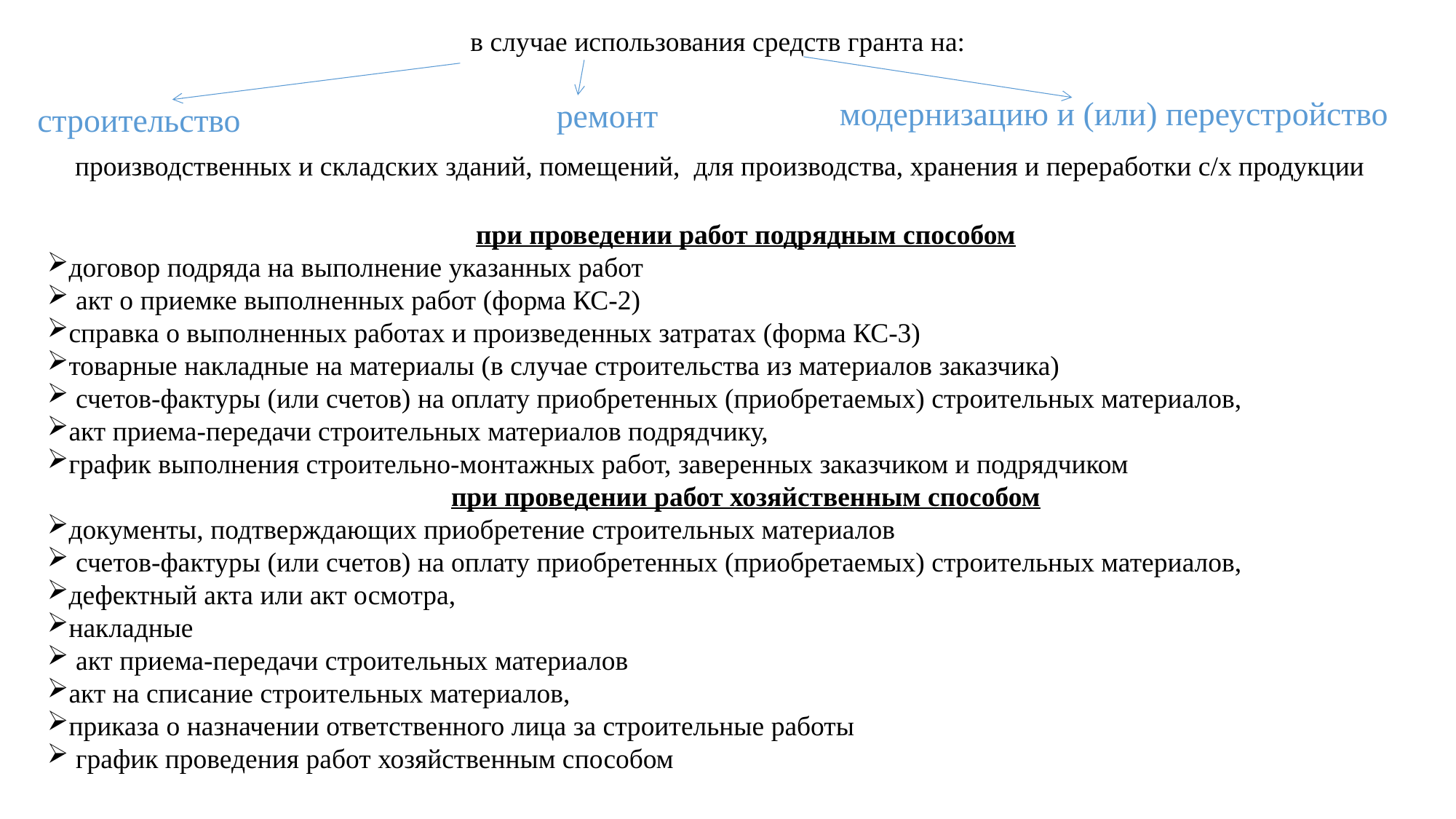

в случае использования средств гранта на:
модернизацию и (или) переустройство
ремонт
строительство
производственных и складских зданий, помещений,  для производства, хранения и переработки с/х продукции
при проведении работ подрядным способом
договор подряда на выполнение указанных работ
 акт о приемке выполненных работ (форма КС-2)
справка о выполненных работах и произведенных затратах (форма КС-3)
товарные накладные на материалы (в случае строительства из материалов заказчика)
 счетов-фактуры (или счетов) на оплату приобретенных (приобретаемых) строительных материалов,
акт приема-передачи строительных материалов подрядчику,
график выполнения строительно-монтажных работ, заверенных заказчиком и подрядчиком
при проведении работ хозяйственным способом
документы, подтверждающих приобретение строительных материалов
 счетов-фактуры (или счетов) на оплату приобретенных (приобретаемых) строительных материалов,
дефектный акта или акт осмотра,
накладные
 акт приема-передачи строительных материалов
акт на списание строительных материалов,
приказа о назначении ответственного лица за строительные работы
 график проведения работ хозяйственным способом